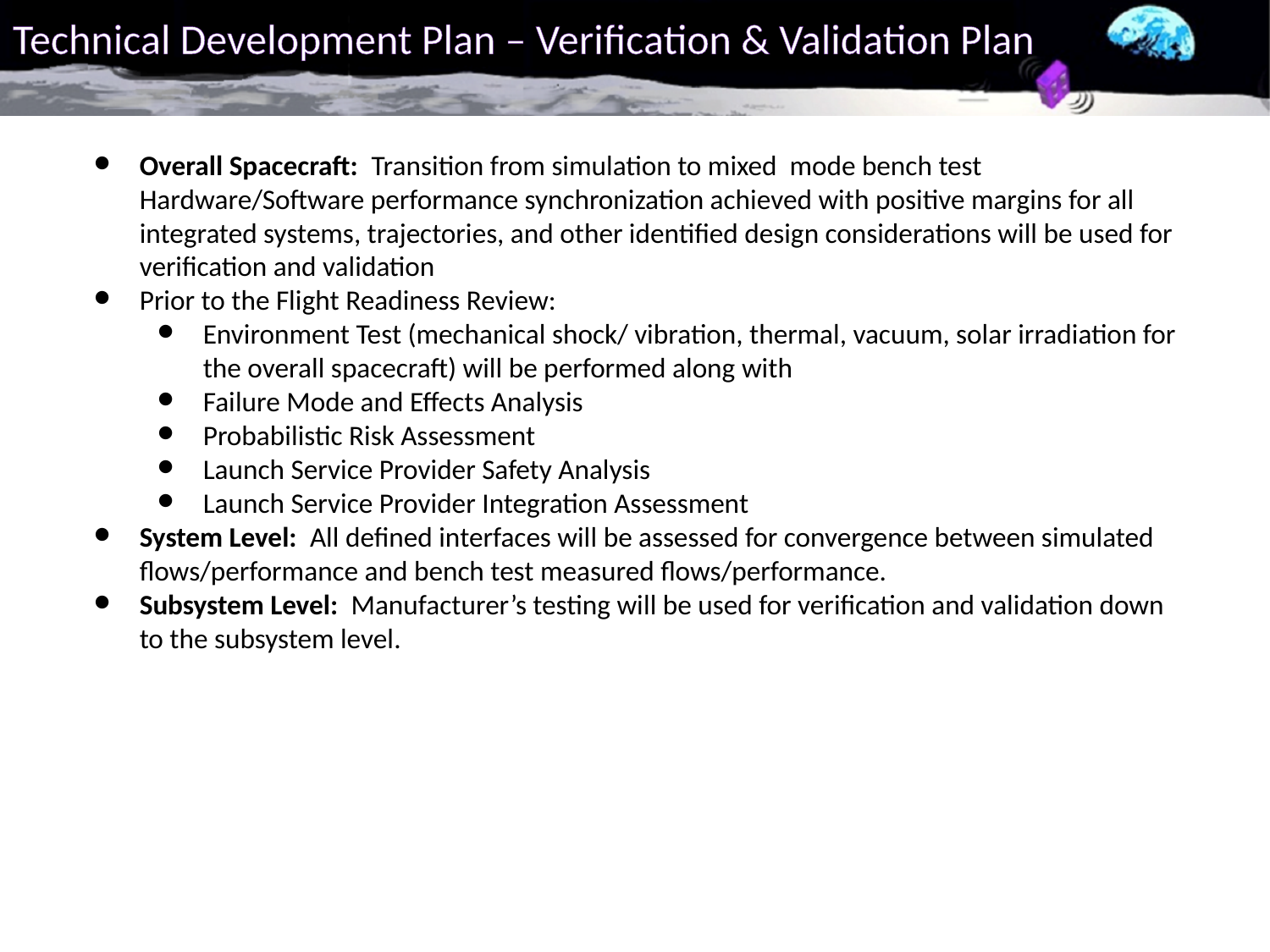

# Technical Development Plan – Verification & Validation Plan
Overall Spacecraft:  Transition from simulation to mixed  mode bench test Hardware/Software performance synchronization achieved with positive margins for all integrated systems, trajectories, and other identified design considerations will be used for verification and validation
Prior to the Flight Readiness Review:
Environment Test (mechanical shock/ vibration, thermal, vacuum, solar irradiation for the overall spacecraft) will be performed along with
Failure Mode and Effects Analysis
Probabilistic Risk Assessment
Launch Service Provider Safety Analysis
Launch Service Provider Integration Assessment
System Level:  All defined interfaces will be assessed for convergence between simulated flows/performance and bench test measured flows/performance.
Subsystem Level:  Manufacturer’s testing will be used for verification and validation down to the subsystem level.